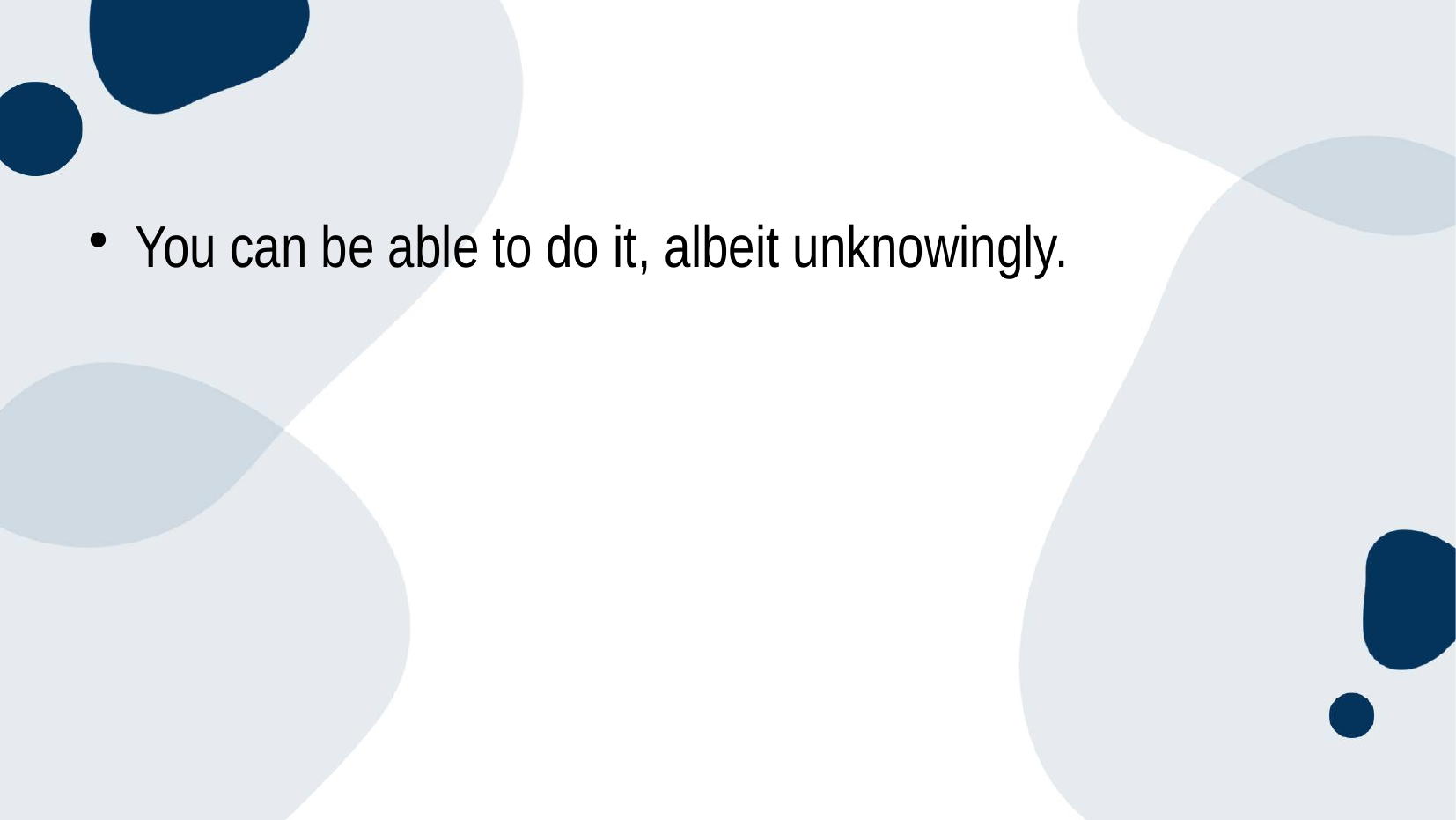

#
You can be able to do it, albeit unknowingly.